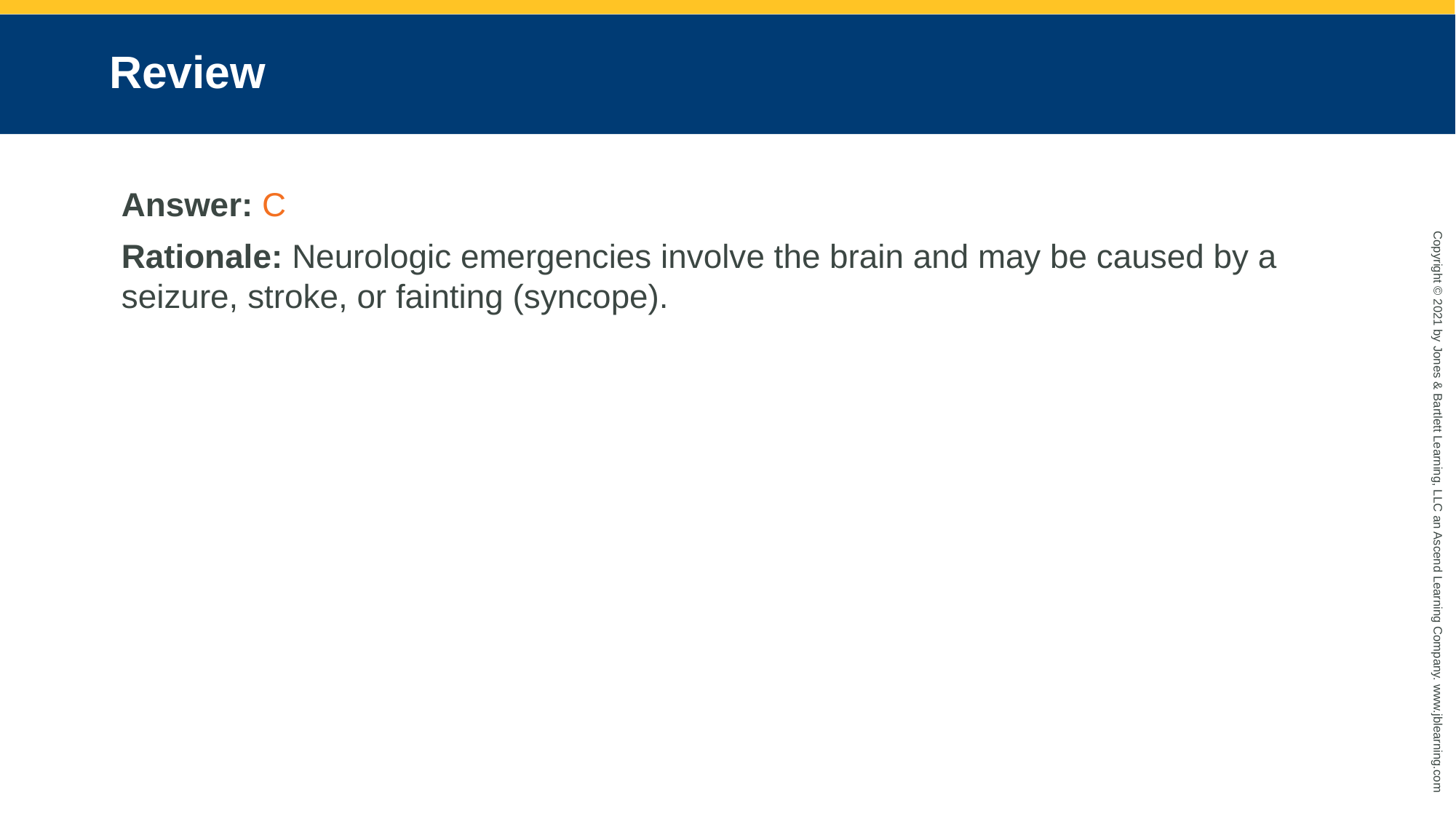

# Review
Answer: C
Rationale: Neurologic emergencies involve the brain and may be caused by a seizure, stroke, or fainting (syncope).